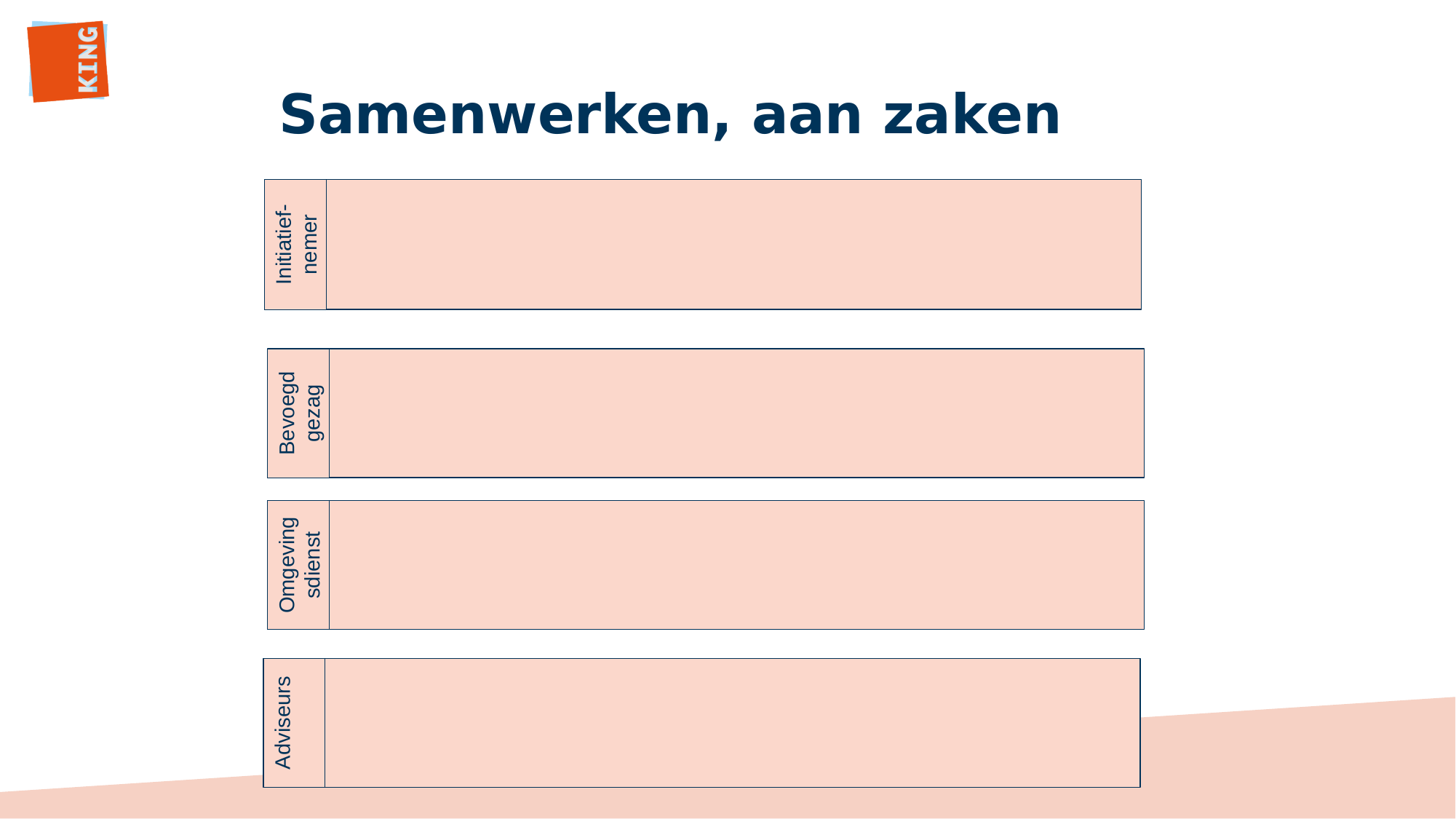

# Samenwerken, aan zaken

Initiatief-nemer

Bevoegd gezag

Omgevingsdienst

Adviseurs